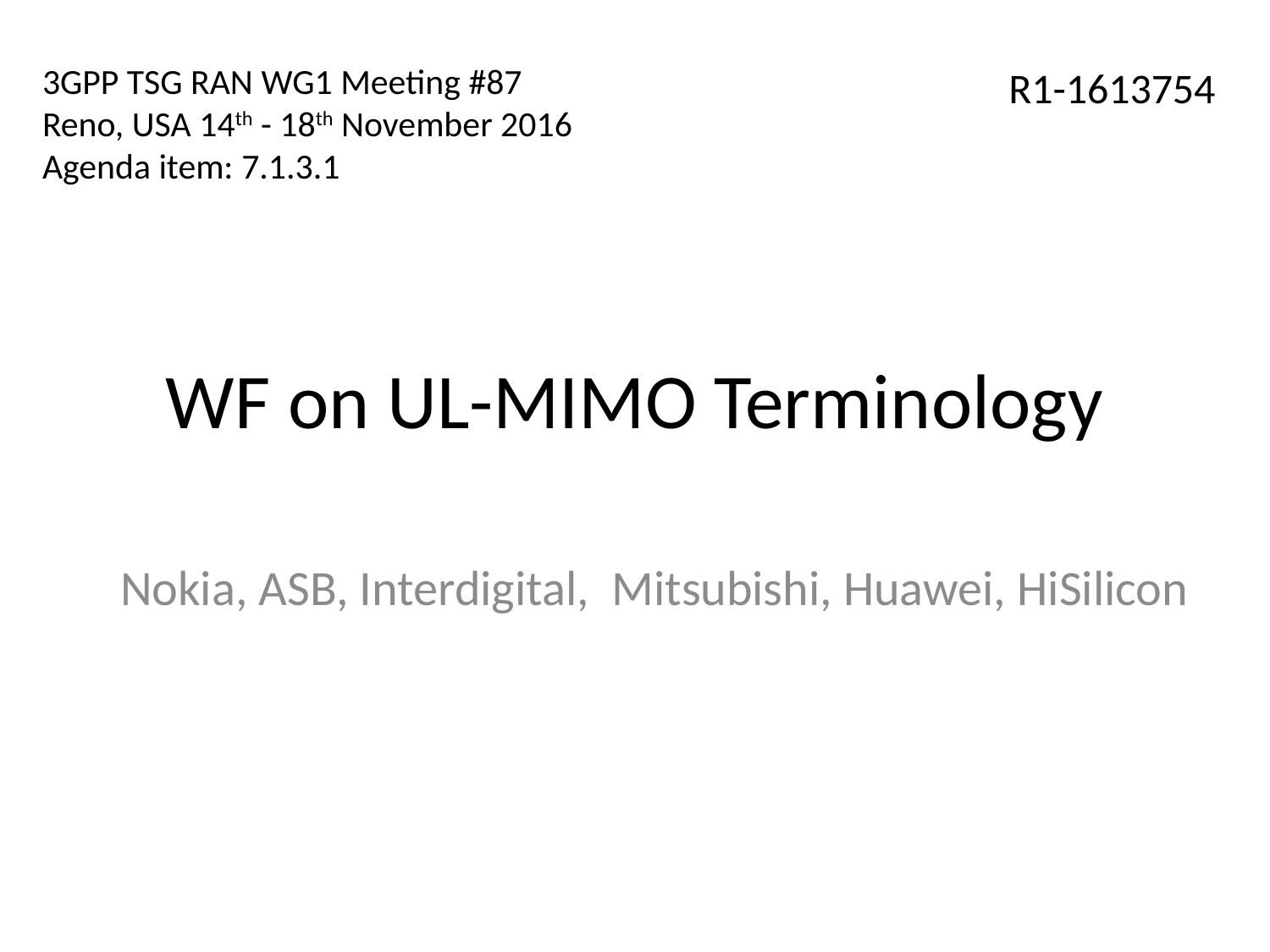

3GPP TSG RAN WG1 Meeting #87
Reno, USA 14th - 18th November 2016
Agenda item: 7.1.3.1
R1-1613754
# WF on UL-MIMO Terminology
Nokia, ASB, Interdigital,  Mitsubishi, Huawei, HiSilicon